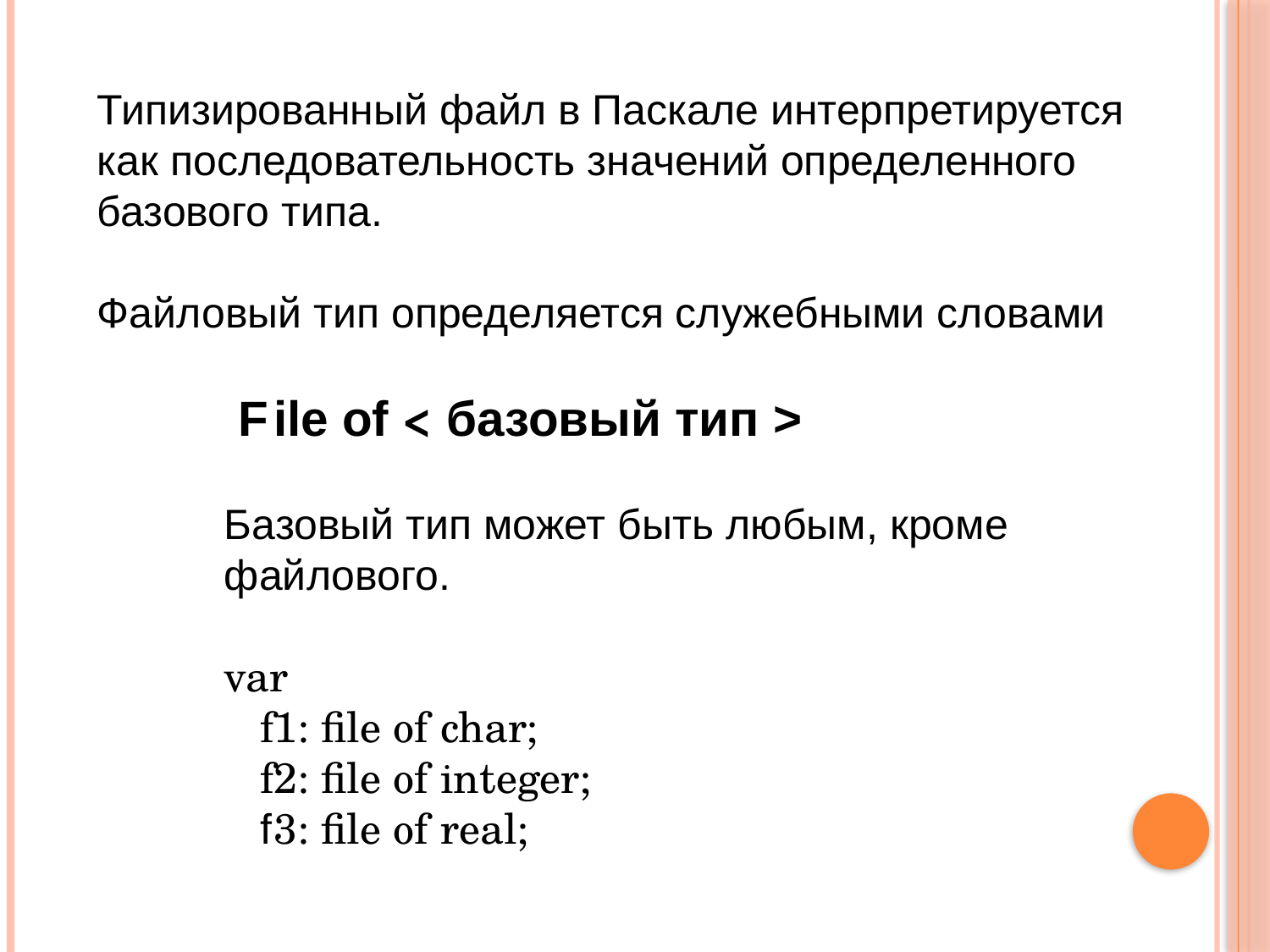

Типизированный файл в Паскале интерпретируется как последовательность значений определенного базового типа.

Файловый тип определяется служебными словами

 File of < базовый тип >

Базовый тип может быть любым, кроме файлового.

var
   f1: file of char;
   f2: file of integer;
   f3: file of real;